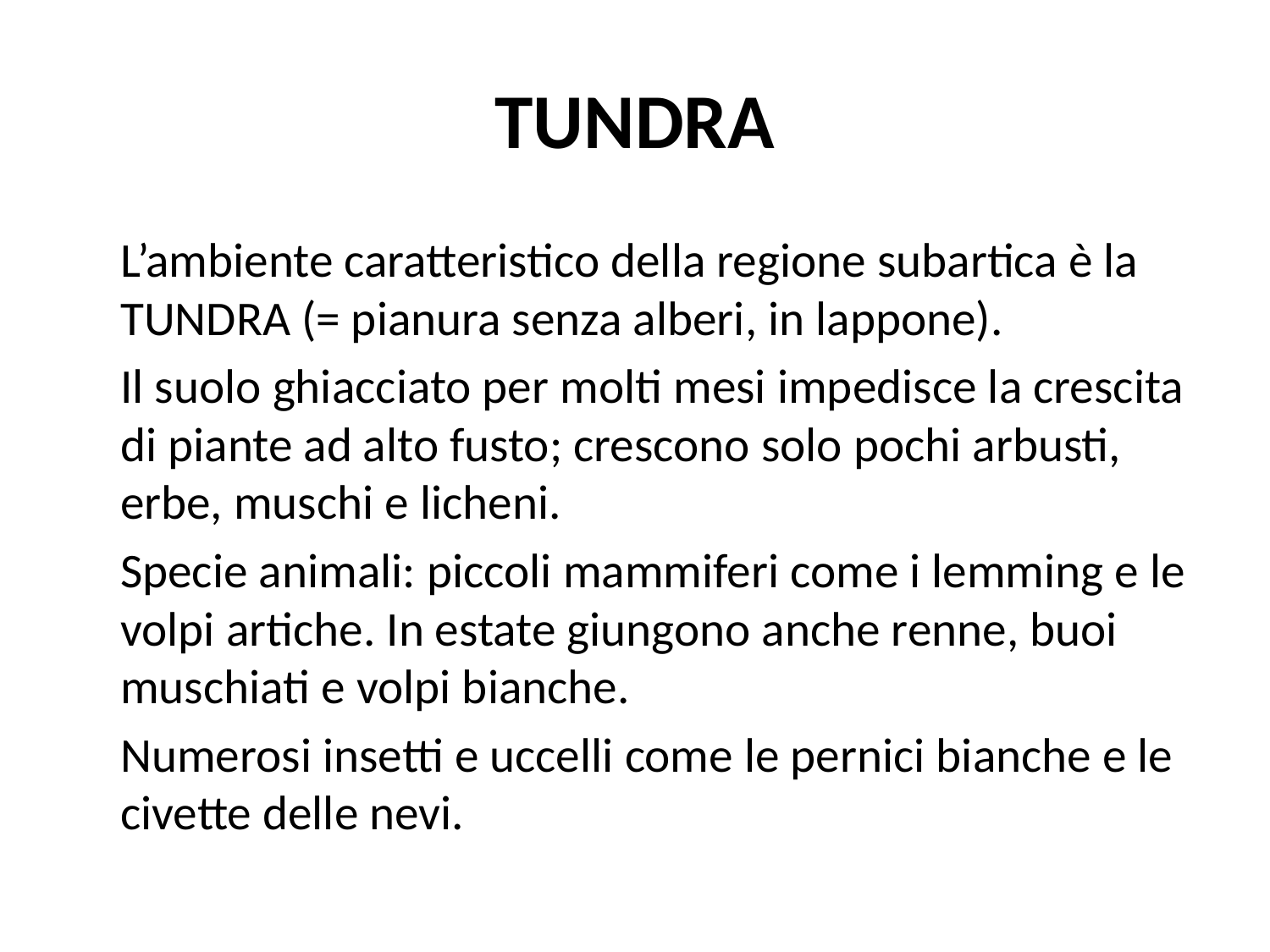

# TUNDRA
	L’ambiente caratteristico della regione subartica è la TUNDRA (= pianura senza alberi, in lappone).
	Il suolo ghiacciato per molti mesi impedisce la crescita di piante ad alto fusto; crescono solo pochi arbusti, erbe, muschi e licheni.
	Specie animali: piccoli mammiferi come i lemming e le volpi artiche. In estate giungono anche renne, buoi muschiati e volpi bianche.
	Numerosi insetti e uccelli come le pernici bianche e le civette delle nevi.